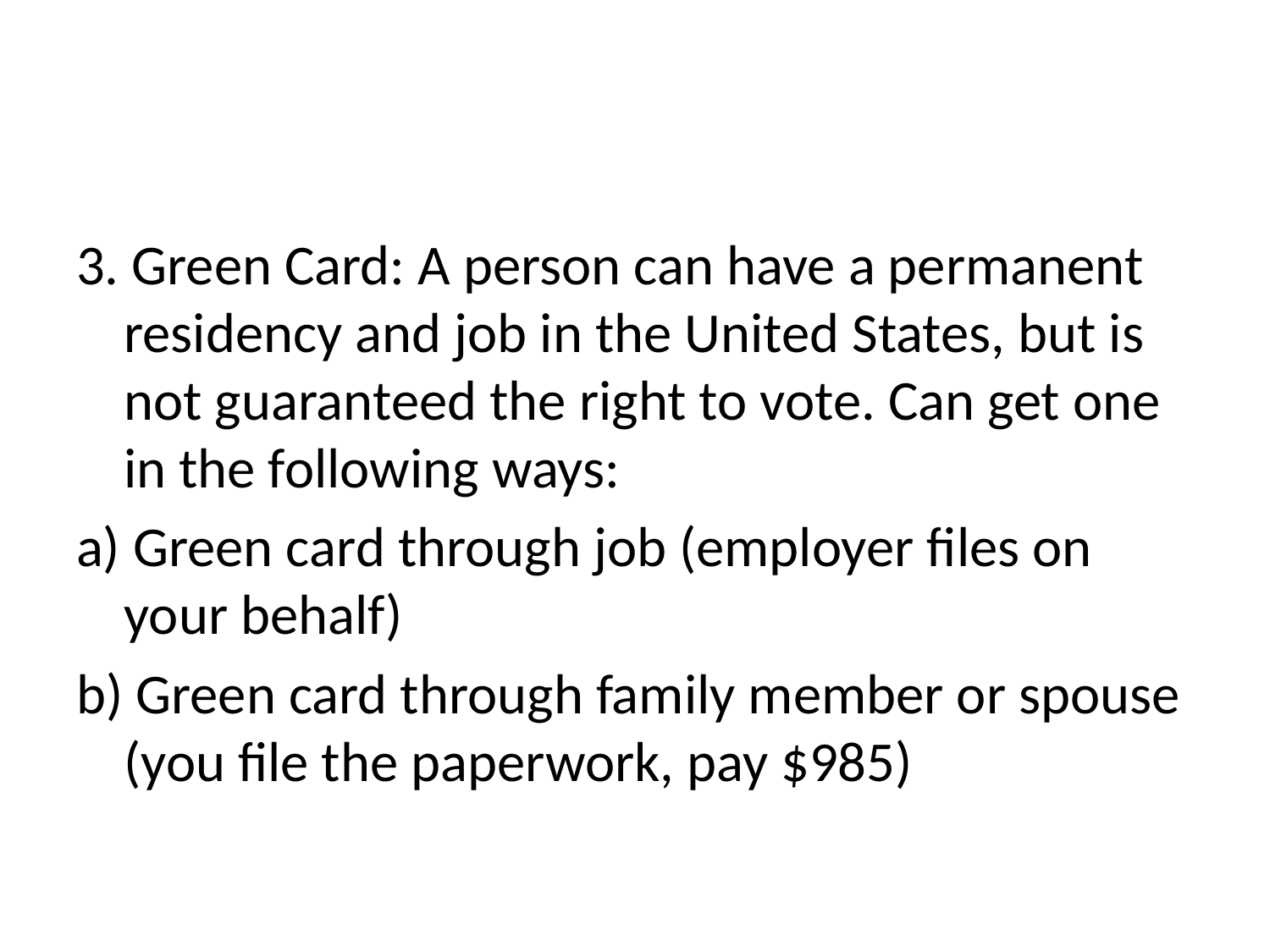

3. Green Card: A person can have a permanent residency and job in the United States, but is not guaranteed the right to vote. Can get one in the following ways:
a) Green card through job (employer files on your behalf)
b) Green card through family member or spouse (you file the paperwork, pay $985)